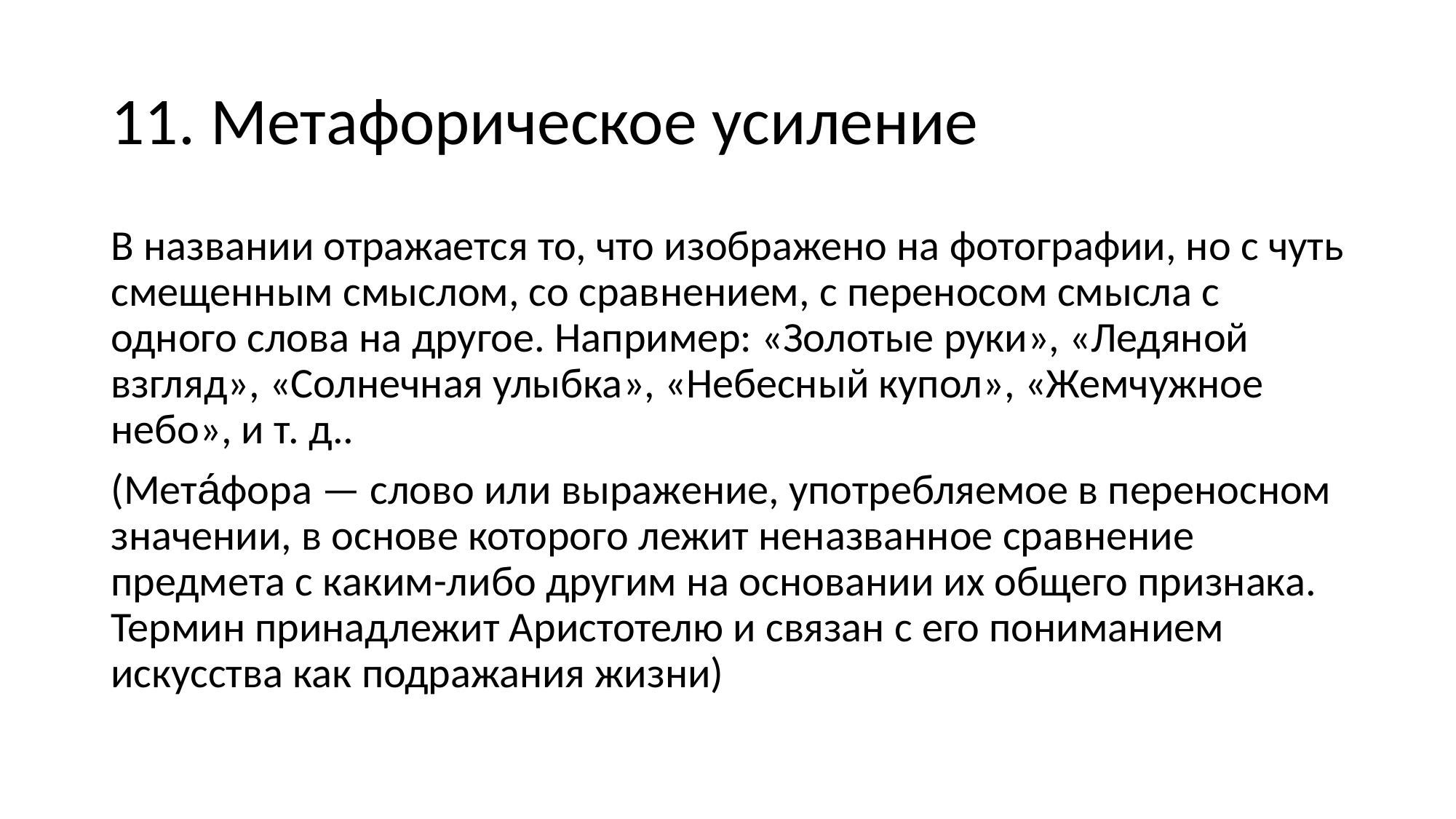

# 11. Метафорическое усиление
В названии отражается то, что изображено на фотографии, но с чуть сме­щен­ным смыс­лом, со срав­не­нием, с пере­но­сом смысла с одного слова на дру­гое. Например: «Золотые руки», «Ледяной взгляд», «Солнечная улыбка», «Небесный купол», «Жемчужное небо», и т. д..
(Мета́фора — слово или выражение, употребляемое в переносном значении, в основе которого лежит неназванное сравнение предмета с каким-либо другим на основании их общего признака. Термин принадлежит Аристотелю и связан с его пониманием искусства как подражания жизни)